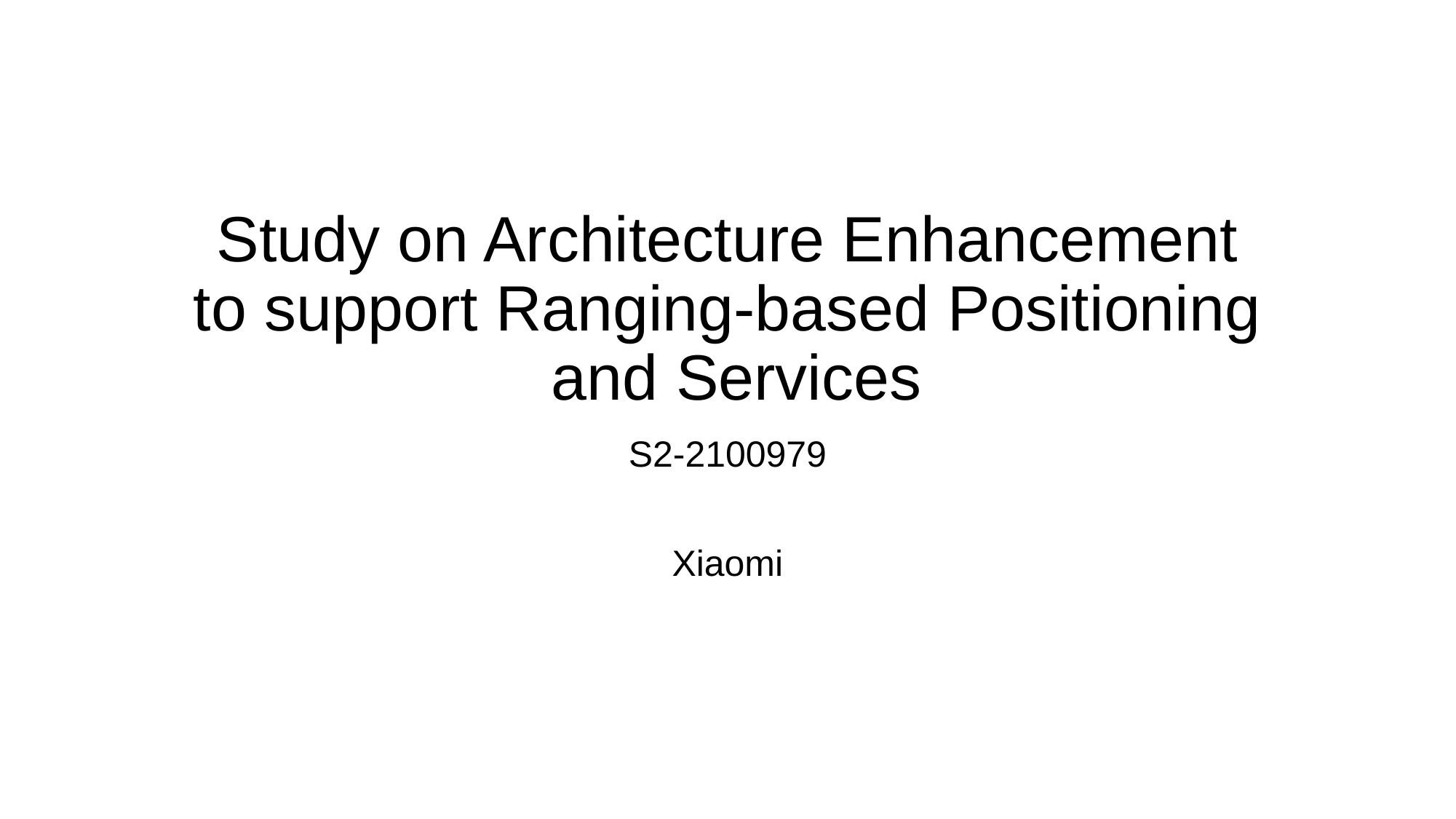

# Study on Architecture Enhancement to support Ranging-based Positioning and Services
S2-2100979

Xiaomi